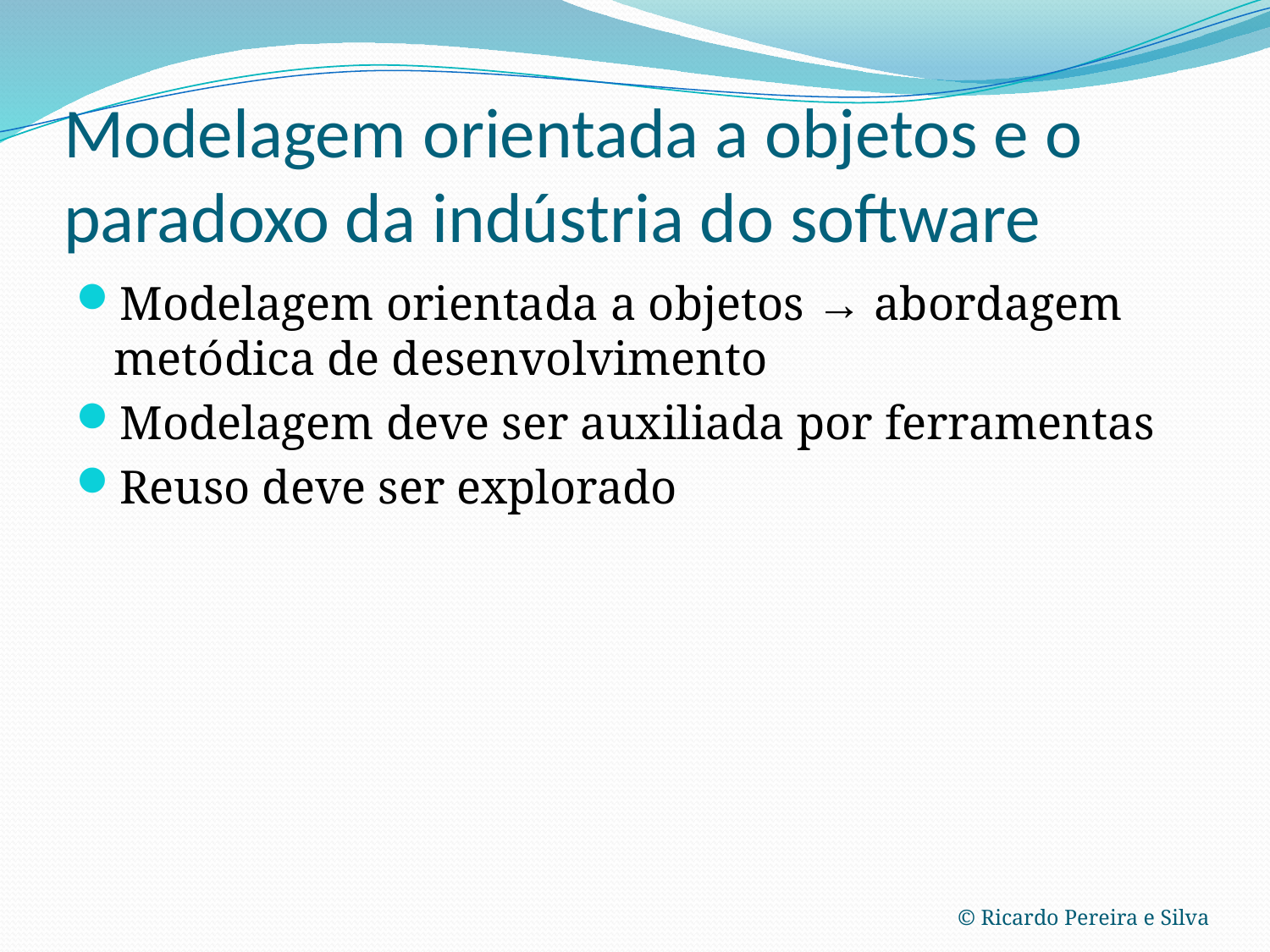

# Modelagem orientada a objetos e o paradoxo da indústria do software
Modelagem orientada a objetos → abordagem metódica de desenvolvimento
Modelagem deve ser auxiliada por ferramentas
Reuso deve ser explorado
© Ricardo Pereira e Silva